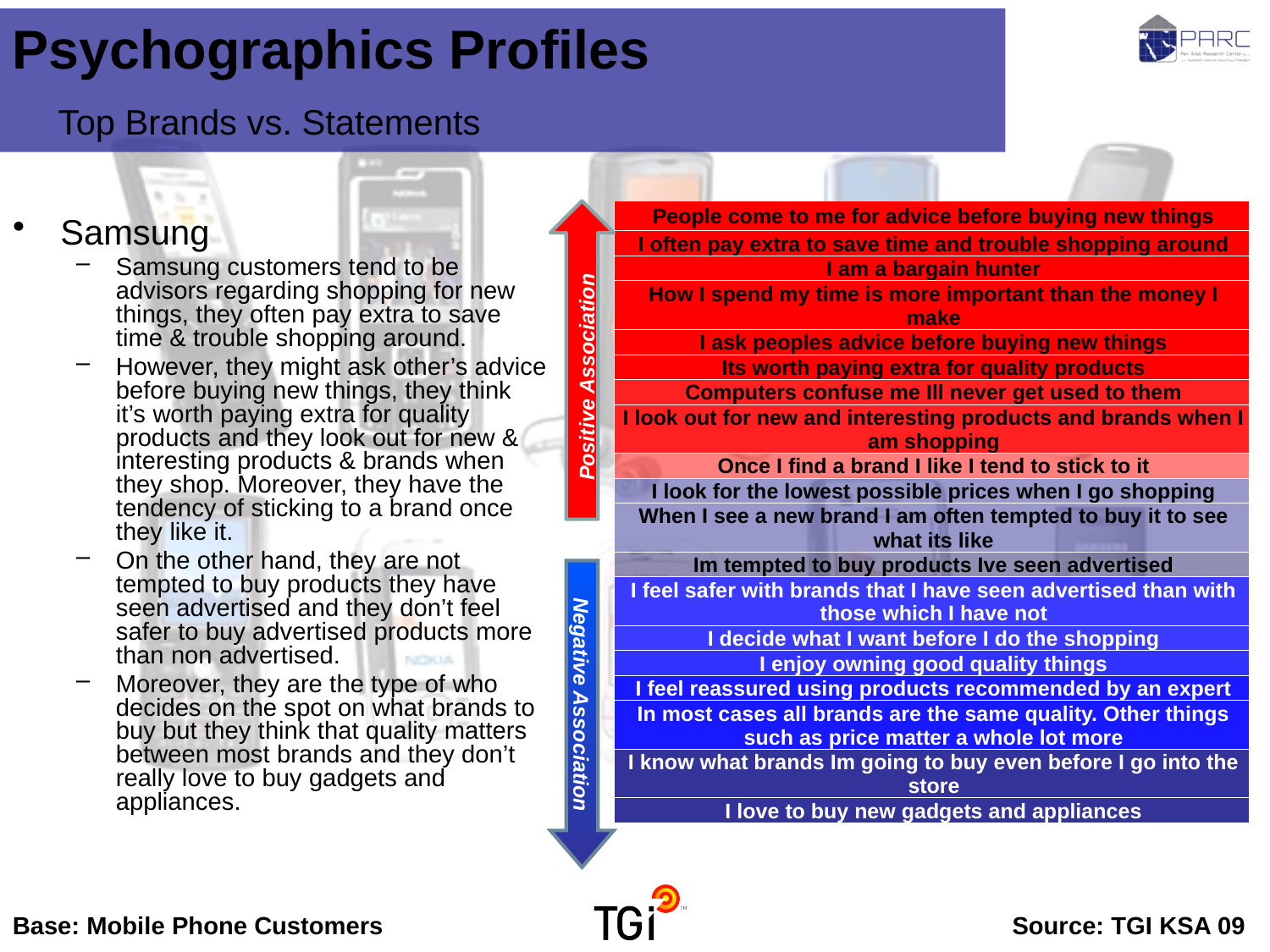

Psychographics Profiles                          Top Brands vs. Statements

Positive Association
| People come to me for advice before buying new things |
| --- |
| I often pay extra to save time and trouble shopping around |
| I am a bargain hunter |
| How I spend my time is more important than the money I make |
| I ask peoples advice before buying new things |
| Its worth paying extra for quality products |
| Computers confuse me Ill never get used to them |
| I look out for new and interesting products and brands when I am shopping |
| Once I find a brand I like I tend to stick to it |
| I look for the lowest possible prices when I go shopping |
| When I see a new brand I am often tempted to buy it to see what its like |
| Im tempted to buy products Ive seen advertised |
| I feel safer with brands that I have seen advertised than with those which I have not |
| I decide what I want before I do the shopping |
| I enjoy owning good quality things |
| I feel reassured using products recommended by an expert |
| In most cases all brands are the same quality. Other things such as price matter a whole lot more |
| I know what brands Im going to buy even before I go into the store |
| I love to buy new gadgets and appliances |
Samsung
Samsung customers tend to be advisors regarding shopping for new things, they often pay extra to save time & trouble shopping around.
However, they might ask other’s advice before buying new things, they think it’s worth paying extra for quality products and they look out for new & interesting products & brands when they shop. Moreover, they have the tendency of sticking to a brand once they like it.
On the other hand, they are not tempted to buy products they have seen advertised and they don’t feel safer to buy advertised products more than non advertised.
Moreover, they are the type of who decides on the spot on what brands to buy but they think that quality matters between most brands and they don’t really love to buy gadgets and appliances.
Negative Association
Base: Mobile Phone Customers	Source: TGI KSA 09